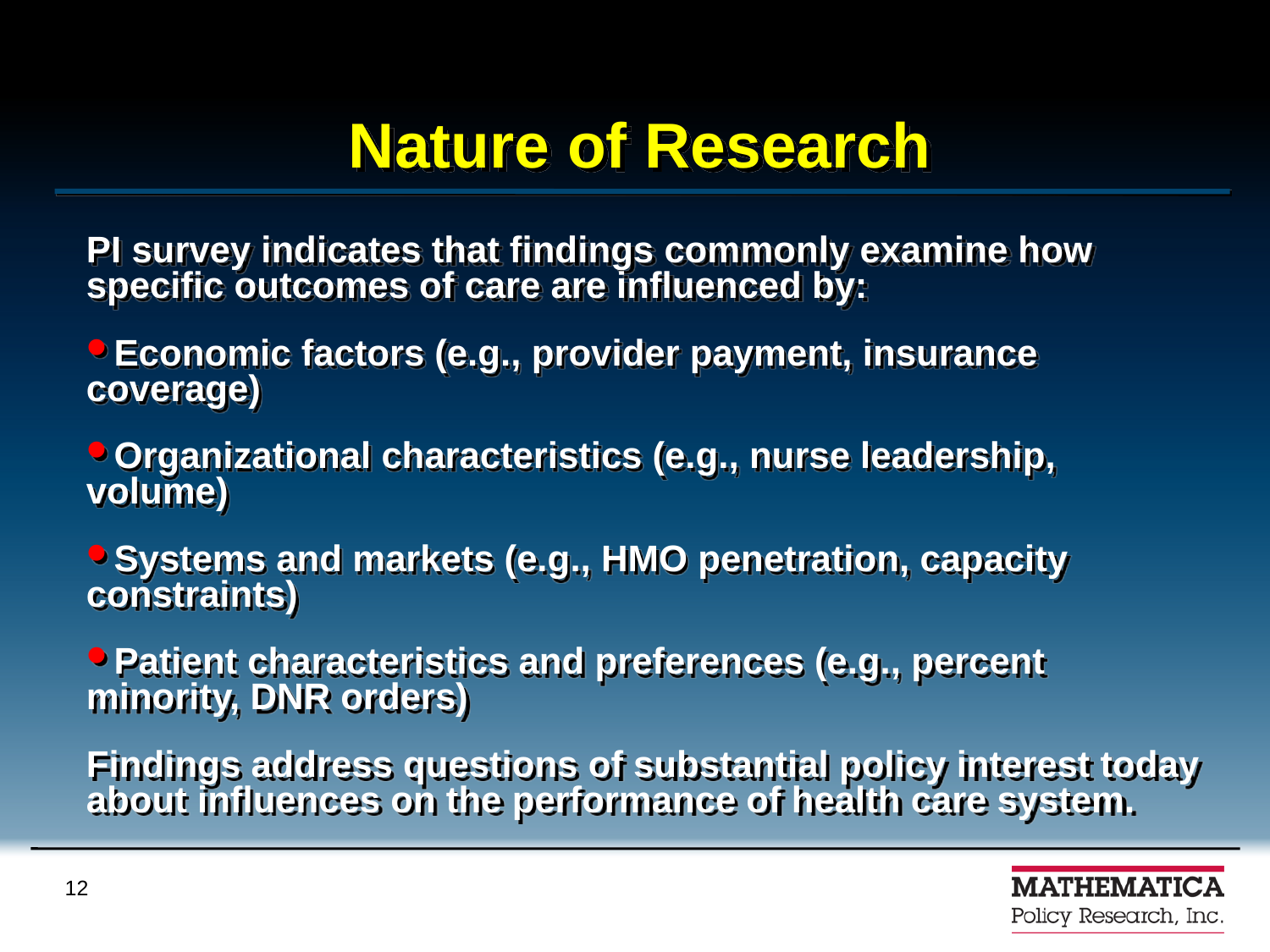

# Nature of Research

PI survey indicates that findings commonly examine how specific outcomes of care are influenced by:
Economic factors (e.g., provider payment, insurance coverage)
Organizational characteristics (e.g., nurse leadership, volume)
Systems and markets (e.g., HMO penetration, capacity constraints)
Patient characteristics and preferences (e.g., percent minority, DNR orders)
Findings address questions of substantial policy interest today about influences on the performance of health care system.